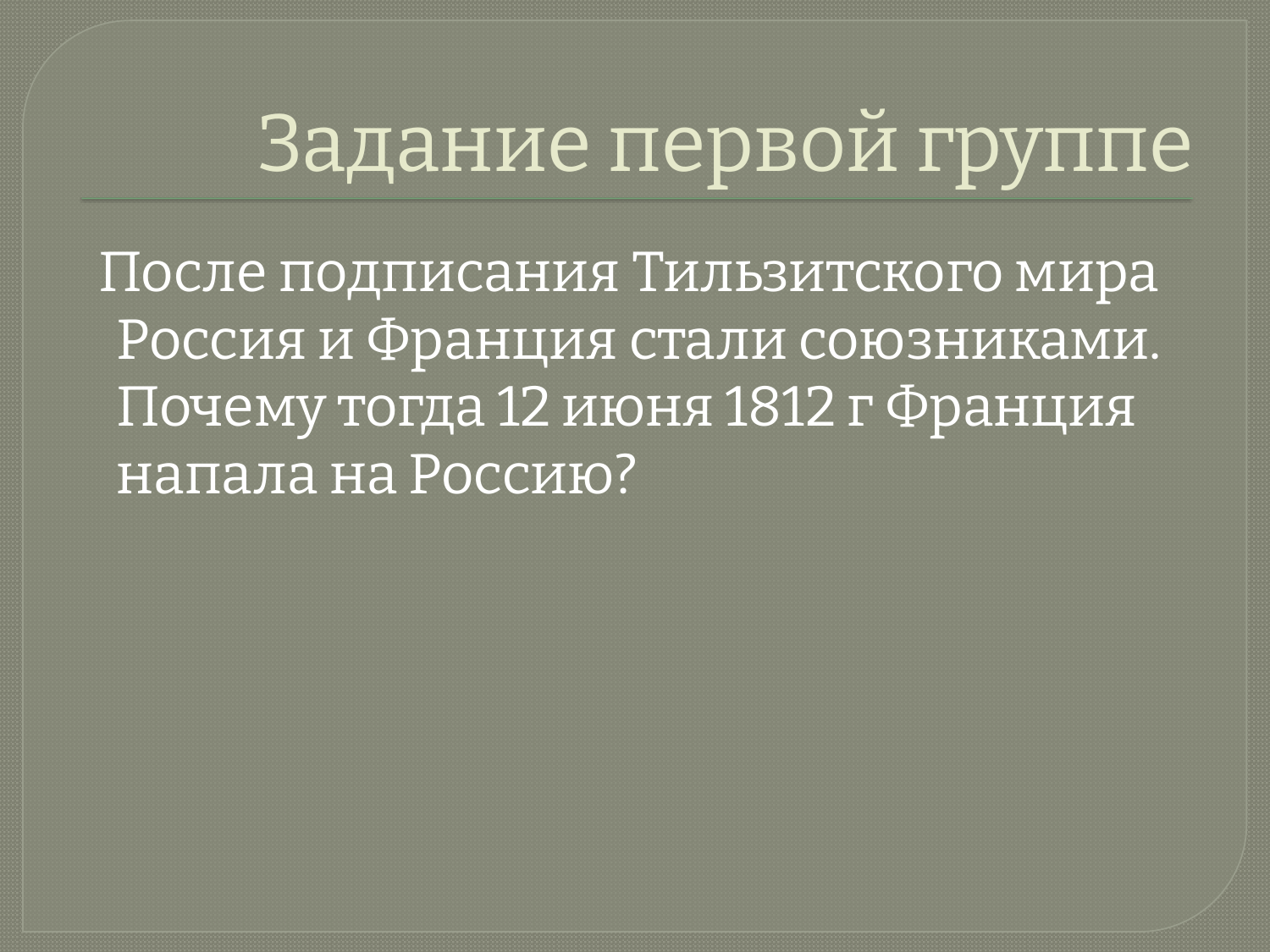

# Задание первой группе
  После подписания Тильзитского мира Россия и Франция стали союзниками. Почему тогда 12 июня 1812 г Франция напала на Россию?